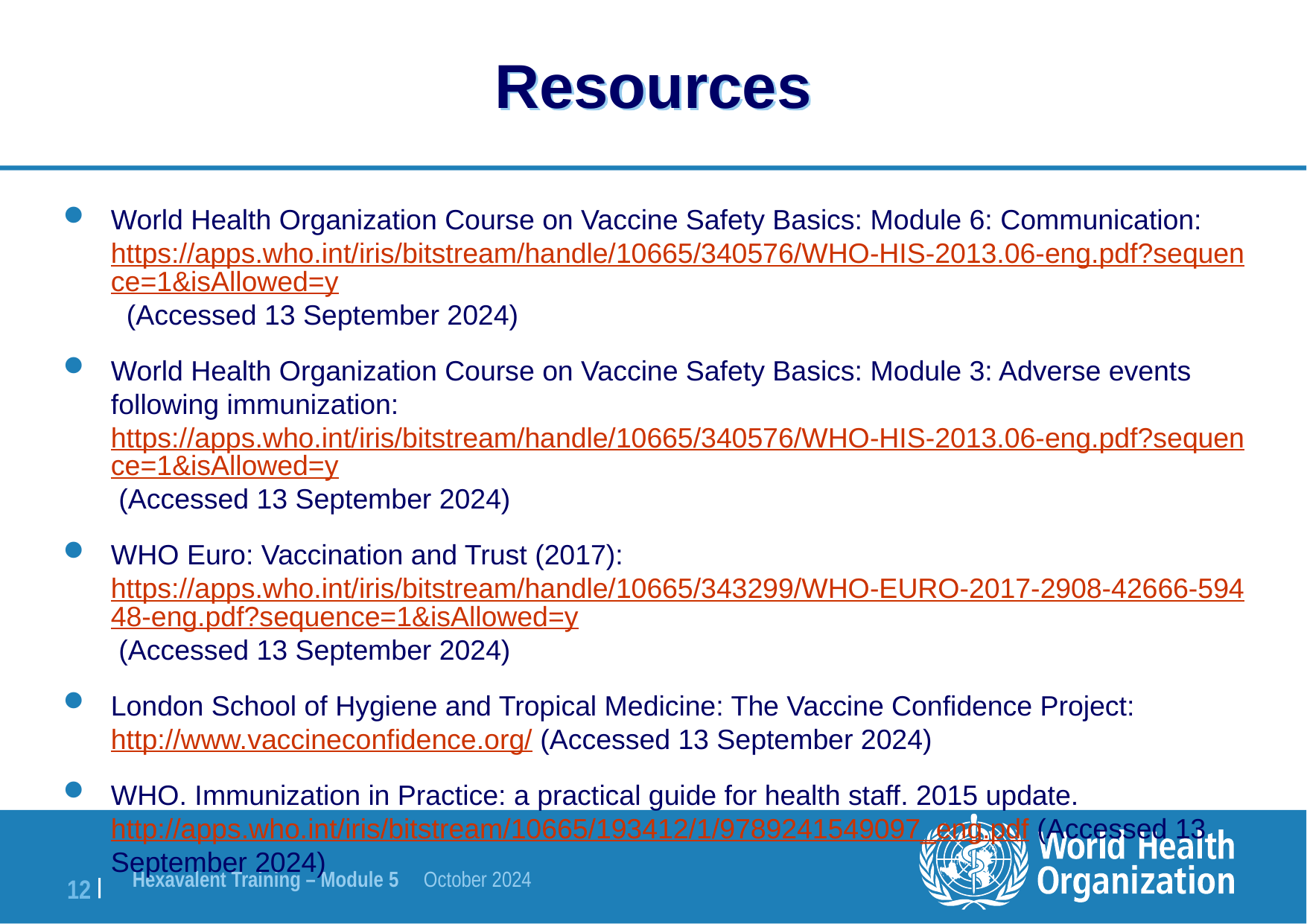

# Resources
World Health Organization Course on Vaccine Safety Basics: Module 6: Communication: https://apps.who.int/iris/bitstream/handle/10665/340576/WHO-HIS-2013.06-eng.pdf?sequence=1&isAllowed=y  (Accessed 13 September 2024)
World Health Organization Course on Vaccine Safety Basics: Module 3: Adverse events following immunization: https://apps.who.int/iris/bitstream/handle/10665/340576/WHO-HIS-2013.06-eng.pdf?sequence=1&isAllowed=y (Accessed 13 September 2024)
WHO Euro: Vaccination and Trust (2017):  https://apps.who.int/iris/bitstream/handle/10665/343299/WHO-EURO-2017-2908-42666-59448-eng.pdf?sequence=1&isAllowed=y (Accessed 13 September 2024)
London School of Hygiene and Tropical Medicine: The Vaccine Confidence Project: http://www.vaccineconfidence.org/ (Accessed 13 September 2024)
WHO. Immunization in Practice: a practical guide for health staff. 2015 update. http://apps.who.int/iris/bitstream/10665/193412/1/9789241549097_eng.pdf (Accessed 13 September 2024)